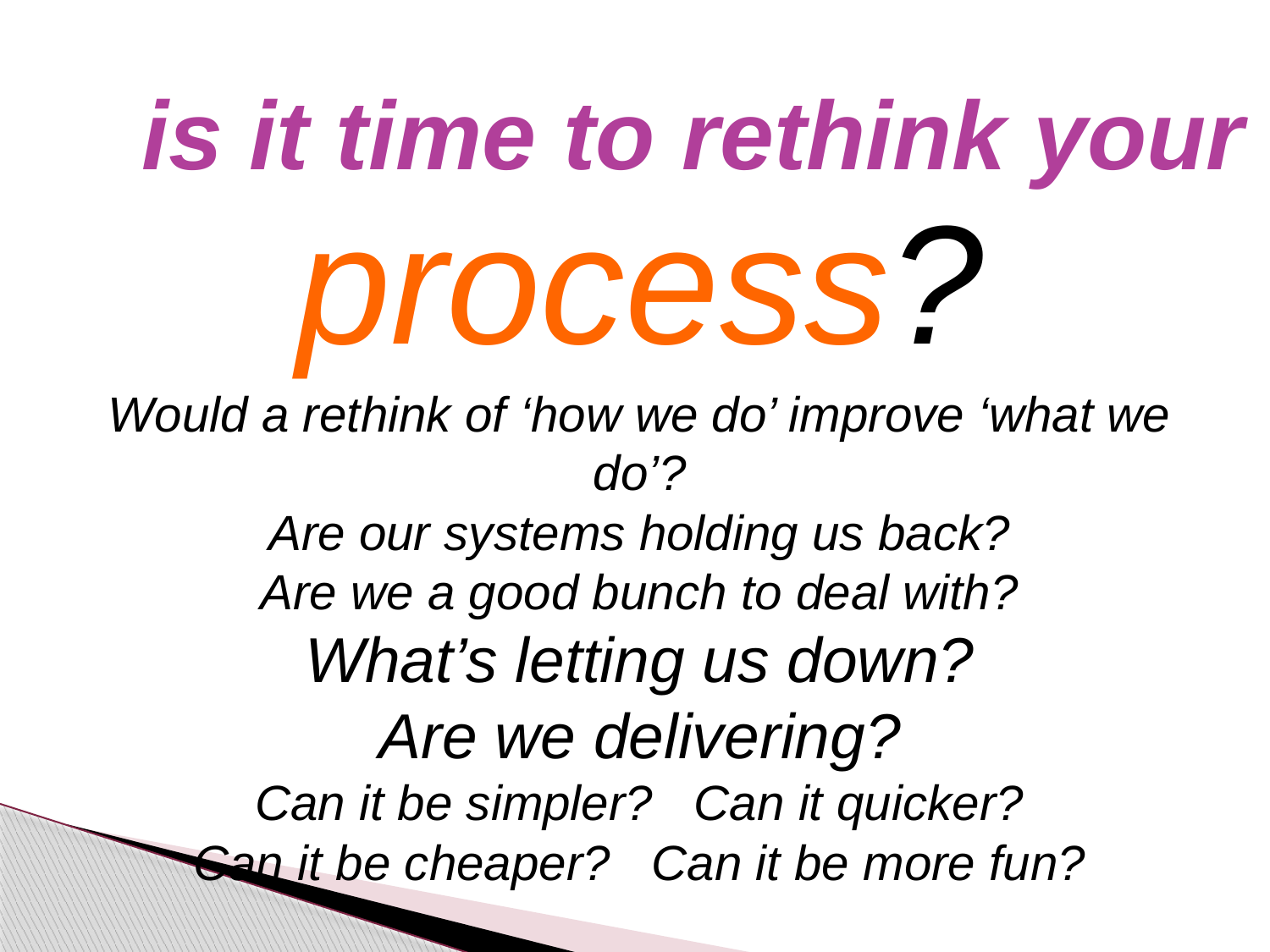

is it time to rethink your
process?
Would a rethink of ‘how we do’ improve ‘what we do’?
Are our systems holding us back?
Are we a good bunch to deal with?
What’s letting us down?
Are we delivering?
Can it be simpler?   Can it quicker?
Can it be cheaper?   Can it be more fun?